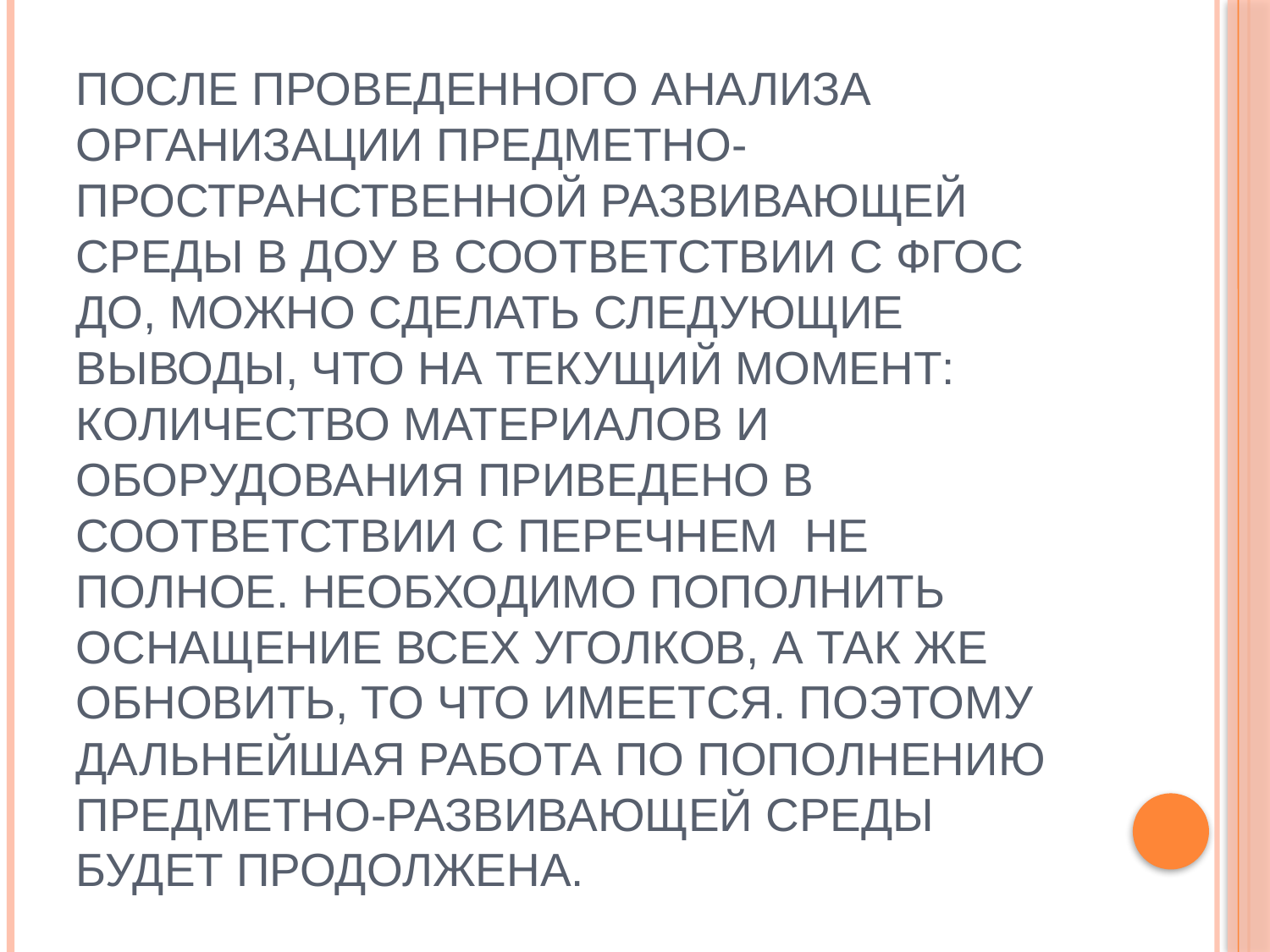

# После проведенного анализа организации предметно-пространственной развивающей среды в ДОУ в соответствии с ФГОС ДО, можно сделать следующие выводы, что на текущий момент: количество материалов и оборудования приведено в соответствии с перечнем  не полное. Необходимо пополнить оснащение всех уголков, а так же обновить, то что имеется. Поэтому дальнейшая работа по пополнению предметно-развивающей среды будет продолжена.